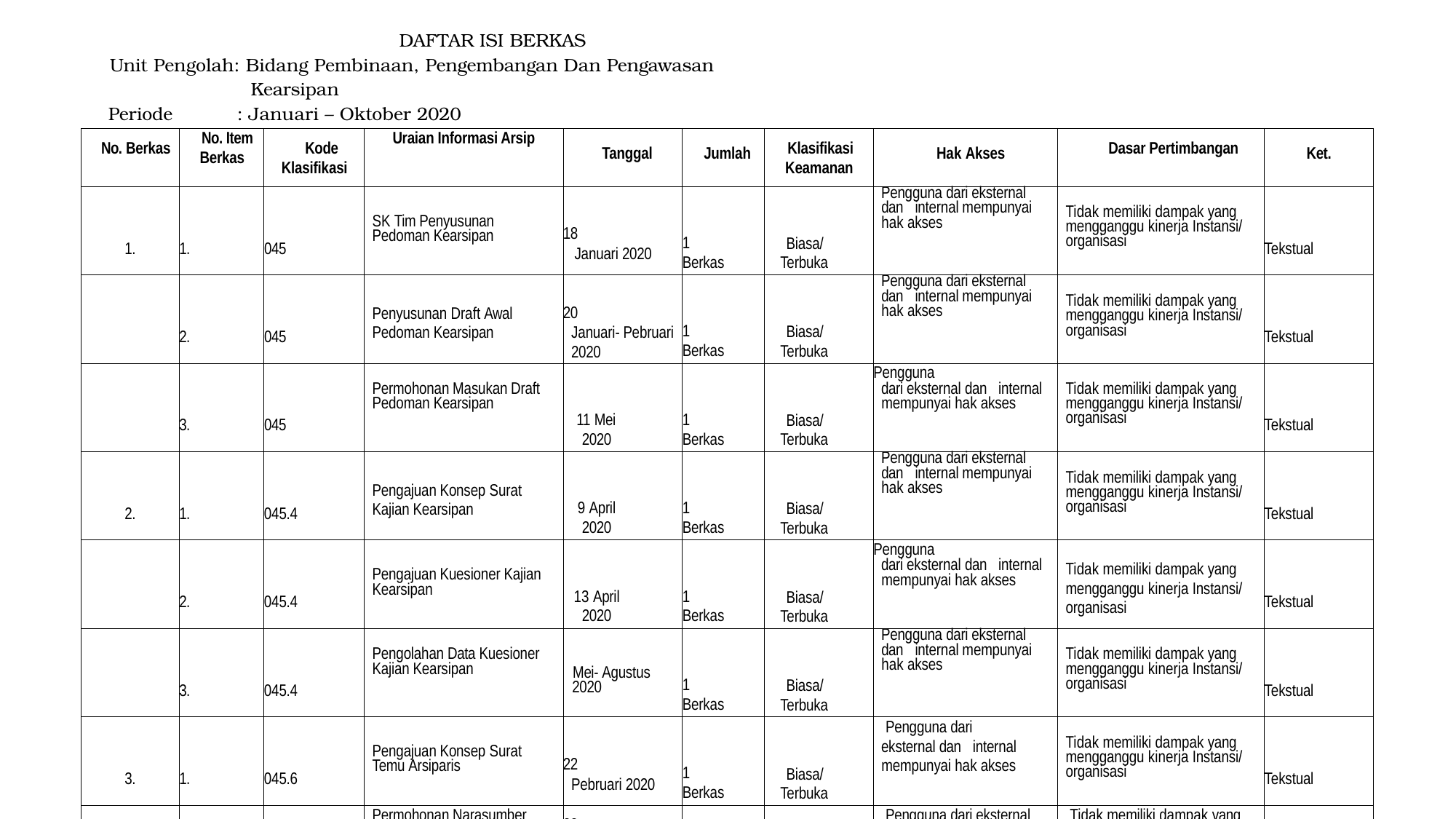

DAFTAR ISI BERKAS
Unit Pengolah: Bidang Pembinaan, Pengembangan Dan Pengawasan Kearsipan
Periode	: Januari – Oktober 2020
| No. Berkas | No. Item Berkas | Kode Klasifikasi | Uraian Informasi Arsip | Tanggal | Jumlah | Klasifikasi Keamanan | Hak Akses | Dasar Pertimbangan | Ket. |
| --- | --- | --- | --- | --- | --- | --- | --- | --- | --- |
| 1. | 1. | 045 | SK Tim Penyusunan Pedoman Kearsipan | 18 Januari 2020 | 1 Berkas | Biasa/ Terbuka | Pengguna dari eksternal dan internal mempunyai hak akses | Tidak memiliki dampak yang mengganggu kinerja Instansi/ organisasi | Tekstual |
|  | 2. | 045 | Penyusunan Draft Awal Pedoman Kearsipan | 20 Januari- Pebruari 2020 | 1 Berkas | Biasa/ Terbuka | Pengguna dari eksternal dan internal mempunyai hak akses | Tidak memiliki dampak yang mengganggu kinerja Instansi/ organisasi | Tekstual |
|  | 3. | 045 | Permohonan Masukan Draft Pedoman Kearsipan | 11 Mei 2020 | 1 Berkas | Biasa/ Terbuka | Pengguna dari eksternal dan internal mempunyai hak akses | Tidak memiliki dampak yang mengganggu kinerja Instansi/ organisasi | Tekstual |
| 2. | 1. | 045.4 | Pengajuan Konsep Surat Kajian Kearsipan | 9 April 2020 | 1 Berkas | Biasa/ Terbuka | Pengguna dari eksternal dan internal mempunyai hak akses | Tidak memiliki dampak yang mengganggu kinerja Instansi/ organisasi | Tekstual |
|  | 2. | 045.4 | Pengajuan Kuesioner Kajian Kearsipan | 13 April 2020 | 1 Berkas | Biasa/ Terbuka | Pengguna dari eksternal dan internal mempunyai hak akses | Tidak memiliki dampak yang mengganggu kinerja Instansi/ organisasi | Tekstual |
|  | 3. | 045.4 | Pengolahan Data Kuesioner Kajian Kearsipan | Mei- Agustus 2020 | 1 Berkas | Biasa/ Terbuka | Pengguna dari eksternal dan internal mempunyai hak akses | Tidak memiliki dampak yang mengganggu kinerja Instansi/ organisasi | Tekstual |
| 3. | 1. | 045.6 | Pengajuan Konsep Surat Temu Arsiparis | 22 Pebruari 2020 | 1 Berkas | Biasa/ Terbuka | Pengguna dari eksternal dan internal mempunyai hak akses | Tidak memiliki dampak yang mengganggu kinerja Instansi/ organisasi | Tekstual |
|  | 2. | 045.6 | Permohonan Narasumber Temu Arsiparis | 28 Pebruari 2020 | 1 Berkas | Biasa/ Terbuka | Pengguna dari eksternal dan | Tidak memiliki dampak yang mengganggu kinerja Instansi/ | Tekstual |